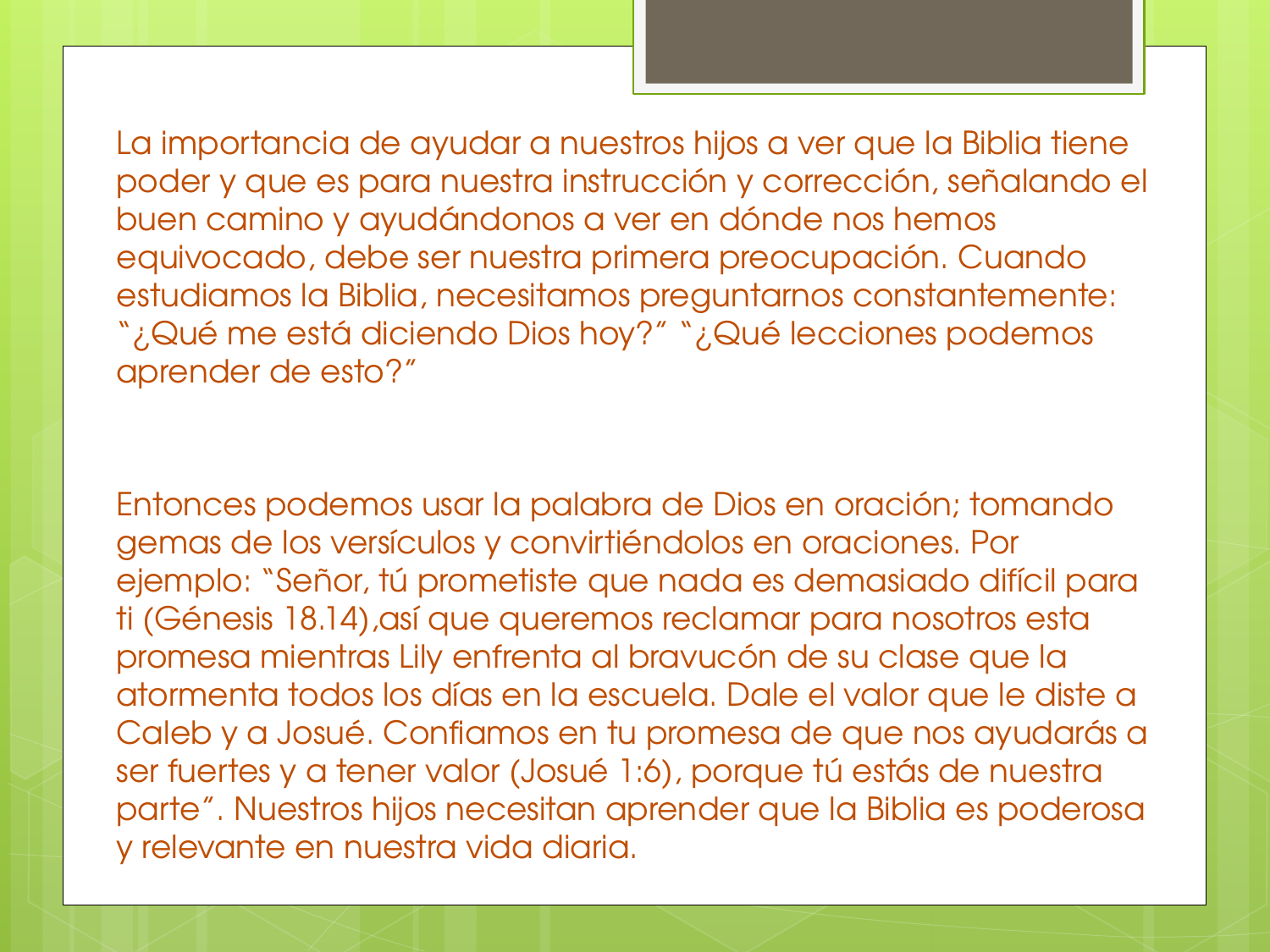

La importancia de ayudar a nuestros hijos a ver que la Biblia tiene poder y que es para nuestra instrucción y corrección, señalando el buen camino y ayudándonos a ver en dónde nos hemos equivocado, debe ser nuestra primera preocupación. Cuando estudiamos la Biblia, necesitamos preguntarnos constantemente: “¿Qué me está diciendo Dios hoy?” “¿Qué lecciones podemos aprender de esto?”

Entonces podemos usar la palabra de Dios en oración; tomando gemas de los versículos y convirtiéndolos en oraciones. Por ejemplo: “Señor, tú prometiste que nada es demasiado difícil para ti (Génesis 18.14),así que queremos reclamar para nosotros esta promesa mientras Lily enfrenta al bravucón de su clase que la atormenta todos los días en la escuela. Dale el valor que le diste a Caleb y a Josué. Confiamos en tu promesa de que nos ayudarás a ser fuertes y a tener valor (Josué 1:6), porque tú estás de nuestra parte”. Nuestros hijos necesitan aprender que la Biblia es poderosa y relevante en nuestra vida diaria.